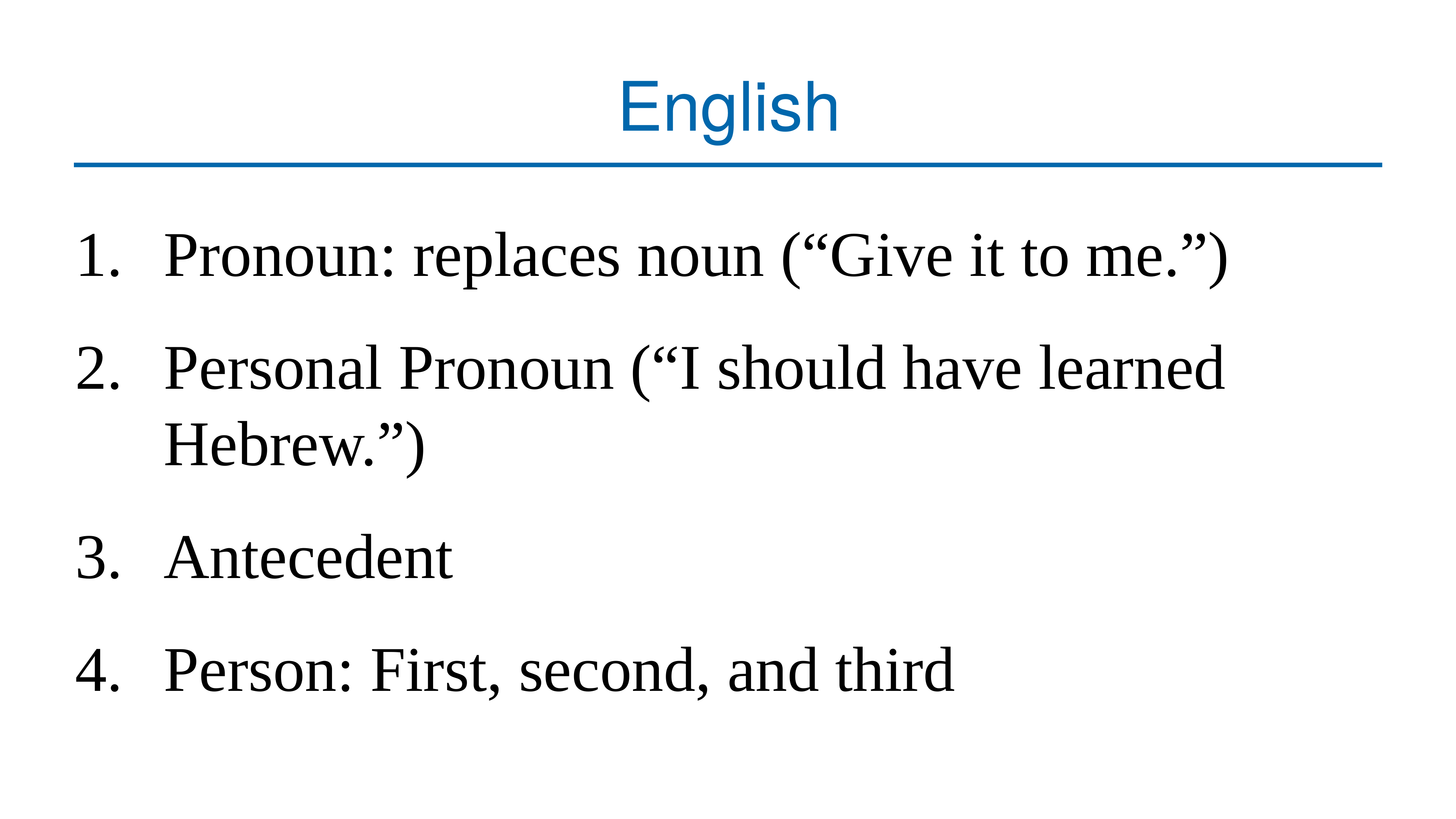

# English
Pronoun: replaces noun (“Give it to me.”)
Personal Pronoun (“I should have learned Hebrew.”)
Antecedent
Person: First, second, and third